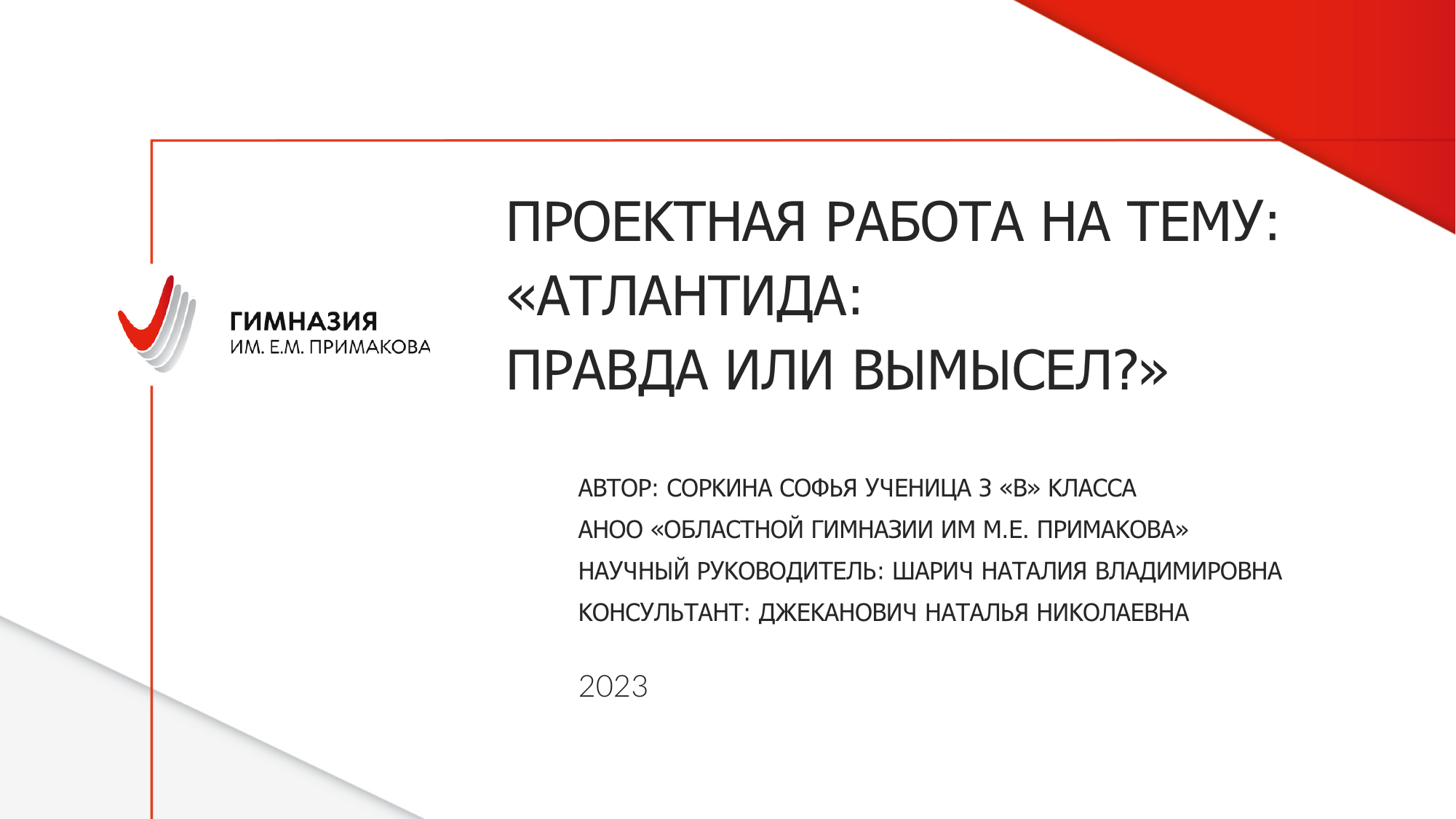

ПРОЕКТНАЯ РАБОТА НА ТЕМУ:
«АТЛАНТИДА:
ПРАВДА ИЛИ ВЫМЫСЕЛ?»
АВТОР: СОРКИНА СОФЬЯ УЧЕНИЦА 3 «В» КЛАССА
АНОО «ОБЛАСТНОЙ ГИМНАЗИИ ИМ М.Е. ПРИМАКОВА»
НАУЧНЫЙ РУКОВОДИТЕЛЬ: ШАРИЧ НАТАЛИЯ ВЛАДИМИРОВНА
КОНСУЛЬТАНТ: ДЖЕКАНОВИЧ НАТАЛЬЯ НИКОЛАЕВНА

2023